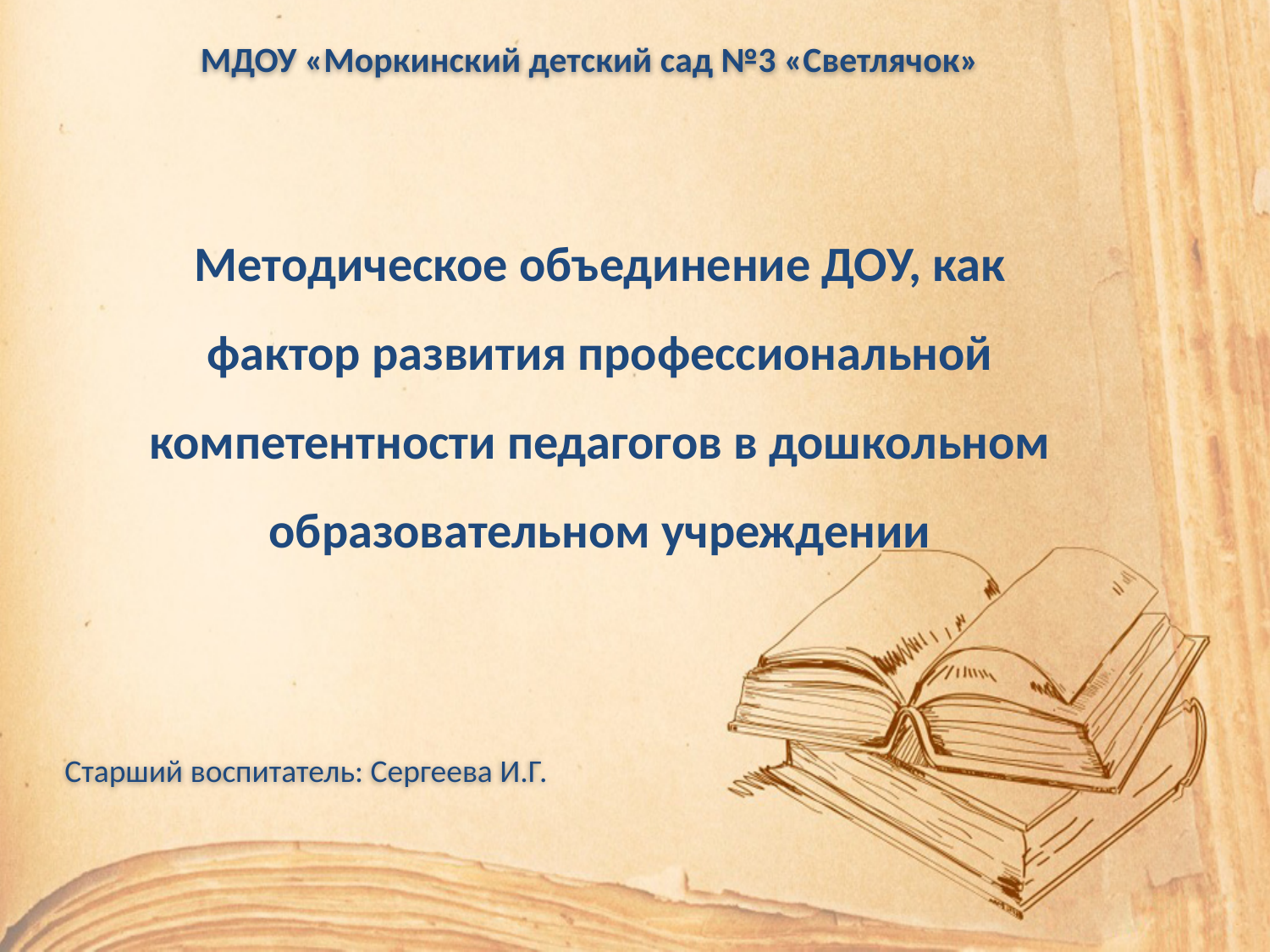

МДОУ «Моркинский детский сад №3 «Светлячок»
Методическое объединение ДОУ, как фактор развития профессиональной компетентности педагогов в дошкольном образовательном учреждении
Старший воспитатель: Сергеева И.Г.